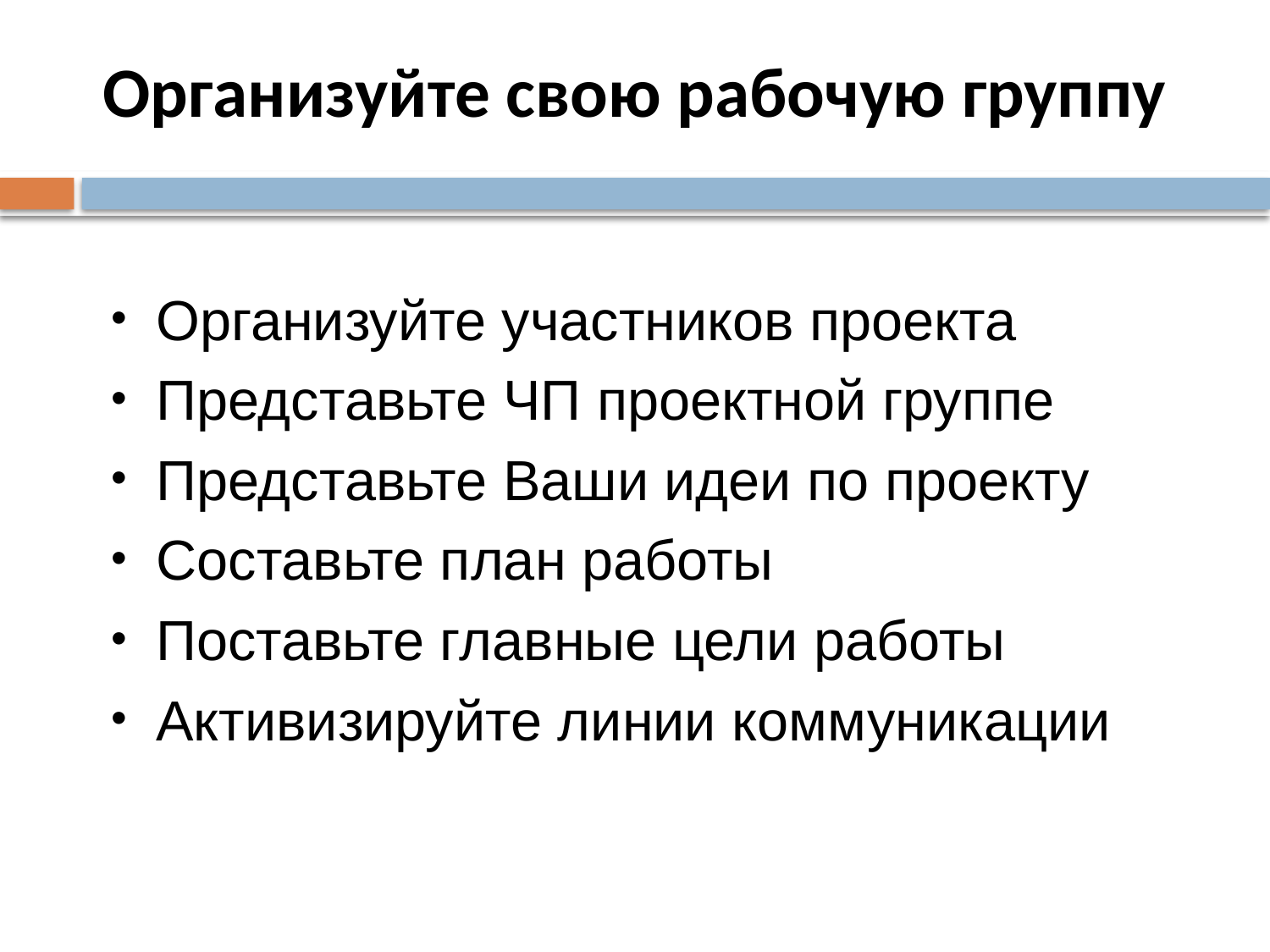

# Организуйте свою рабочую группу
Организуйте участников проекта
Представьте ЧП проектной группе
Представьте Ваши идеи по проекту
Составьте план работы
Поставьте главные цели работы
Активизируйте линии коммуникации